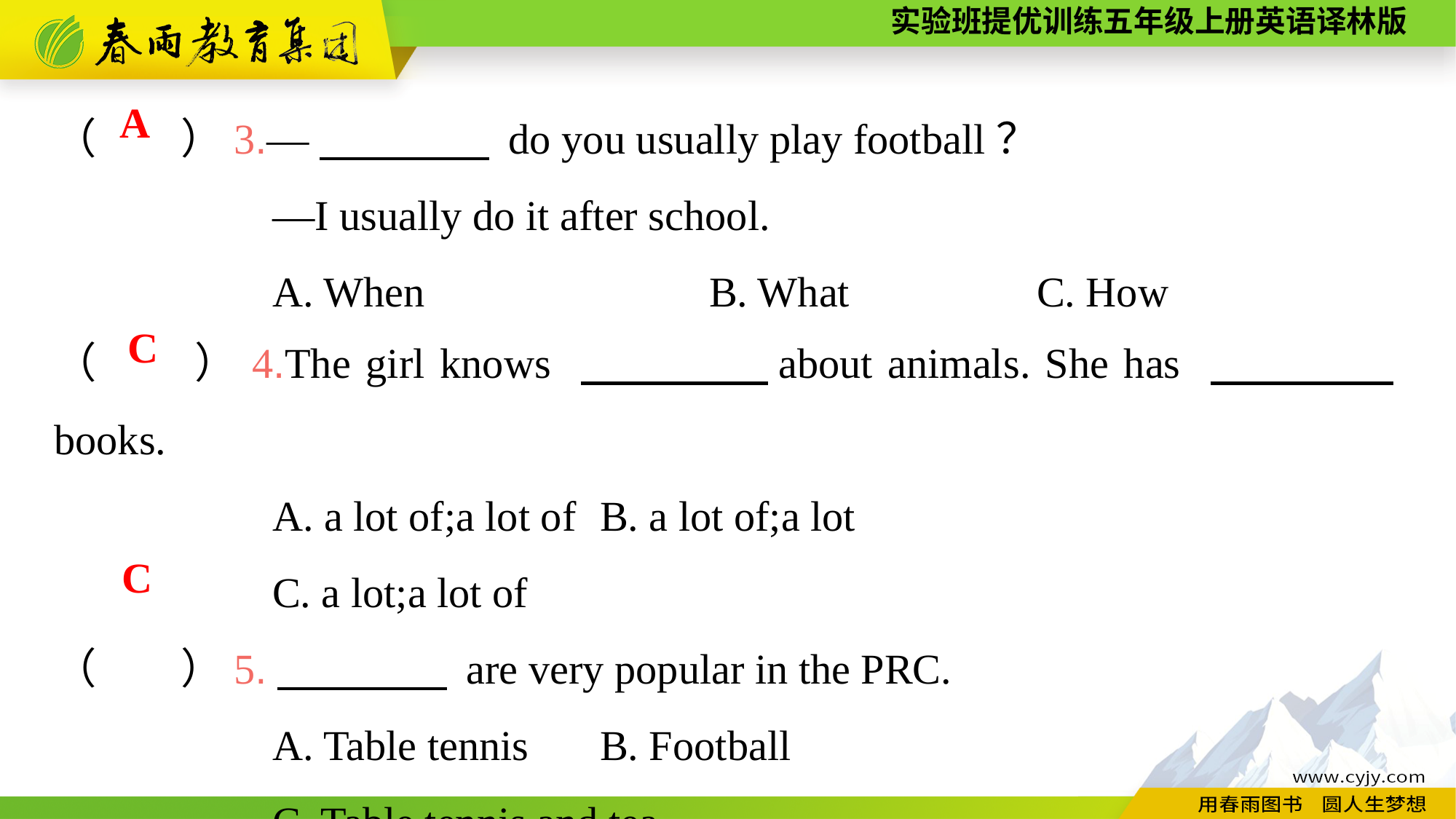

（　　）3.—　　　　 do you usually play football？
		—I usually do it after school.
		A. When			B. What		C. How
A
（　　）4.The girl knows 　　　　about animals. She has 　　　　books.
		A. a lot of;a lot of	B. a lot of;a lot
		C. a lot;a lot of
（　　）5.　　　　 are very popular in the PRC.
		A. Table tennis	B. Football
		C. Table tennis and tea
C
C